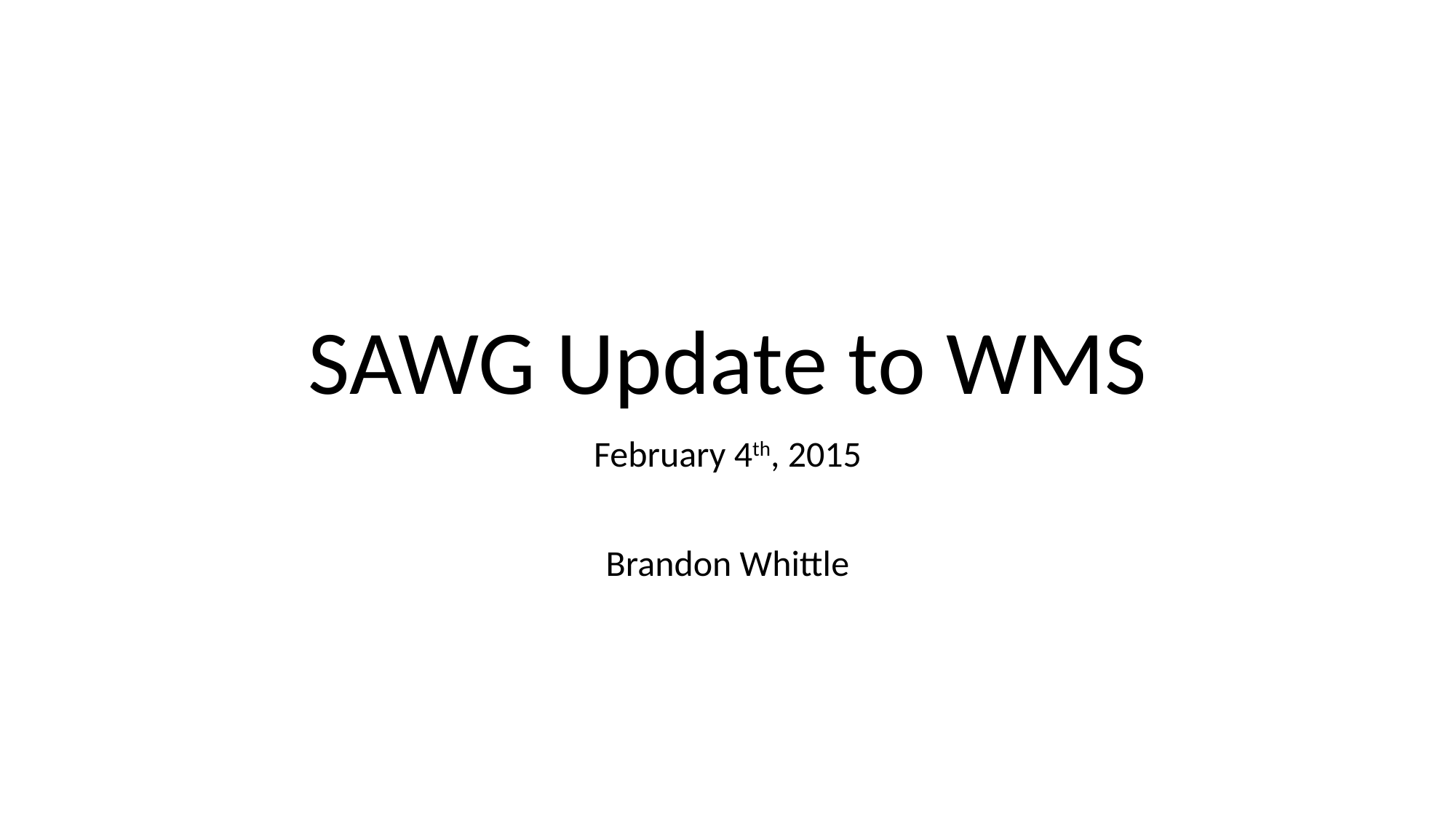

# SAWG Update to WMS
February 4th, 2015

Brandon Whittle